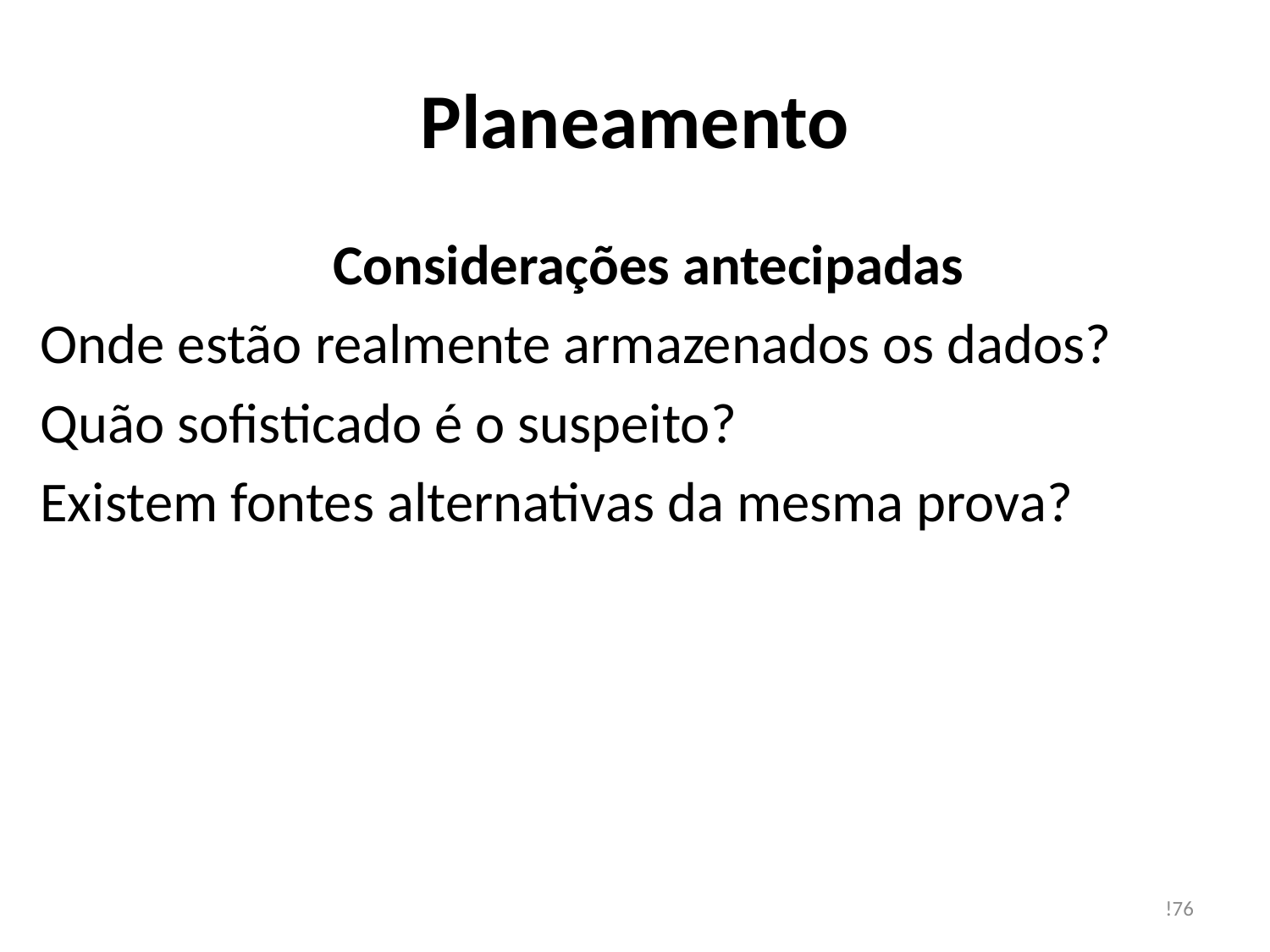

# Planeamento
Considerações antecipadas
Onde estão realmente armazenados os dados?
Quão sofisticado é o suspeito?
Existem fontes alternativas da mesma prova?
!76